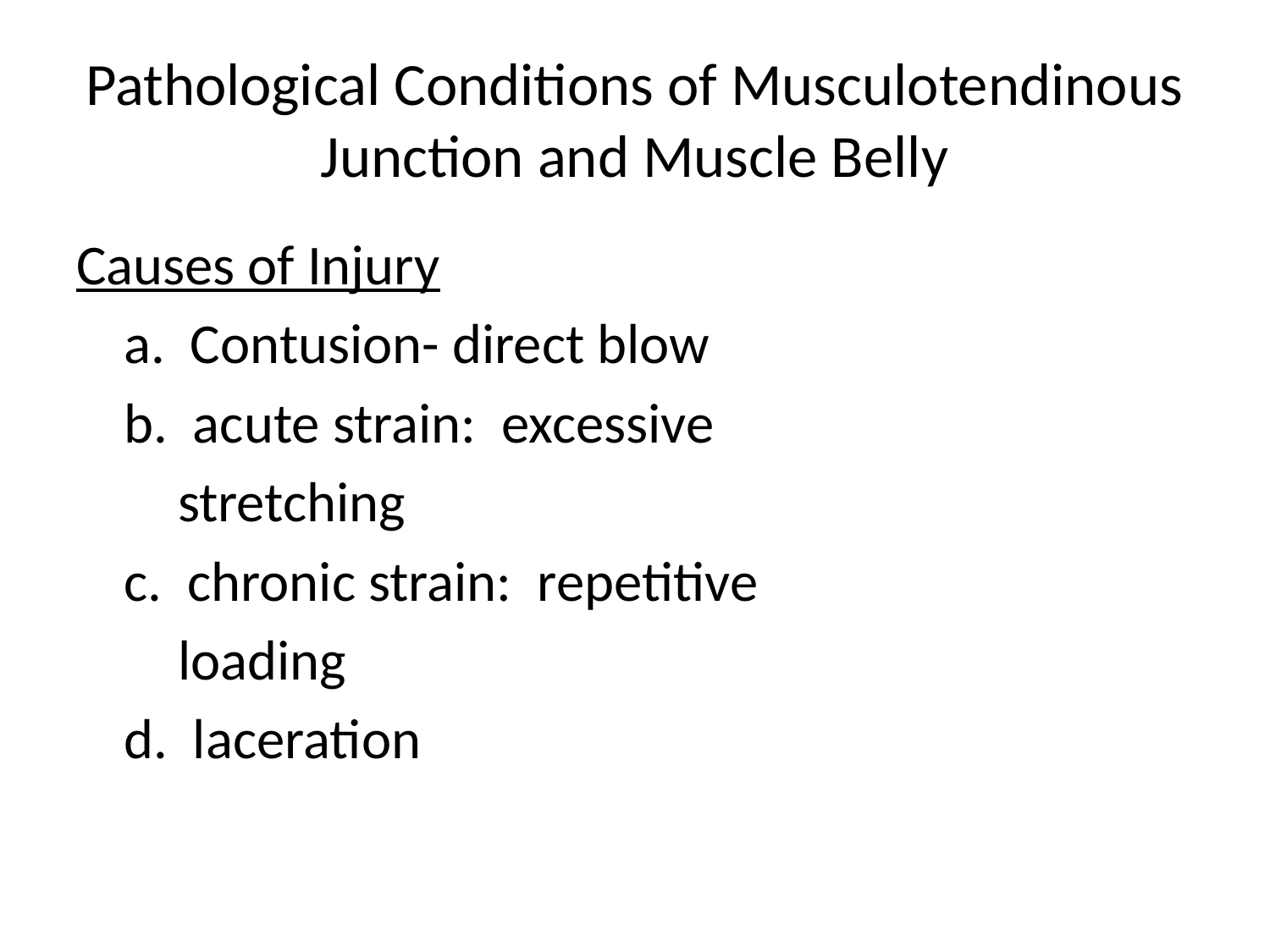

# Pathological Conditions of Musculotendinous Junction and Muscle Belly
Causes of Injury
	a.  Contusion- direct blow
	b.  acute strain:  excessive
        stretching
	c.  chronic strain:  repetitive
        loading
	d.  laceration